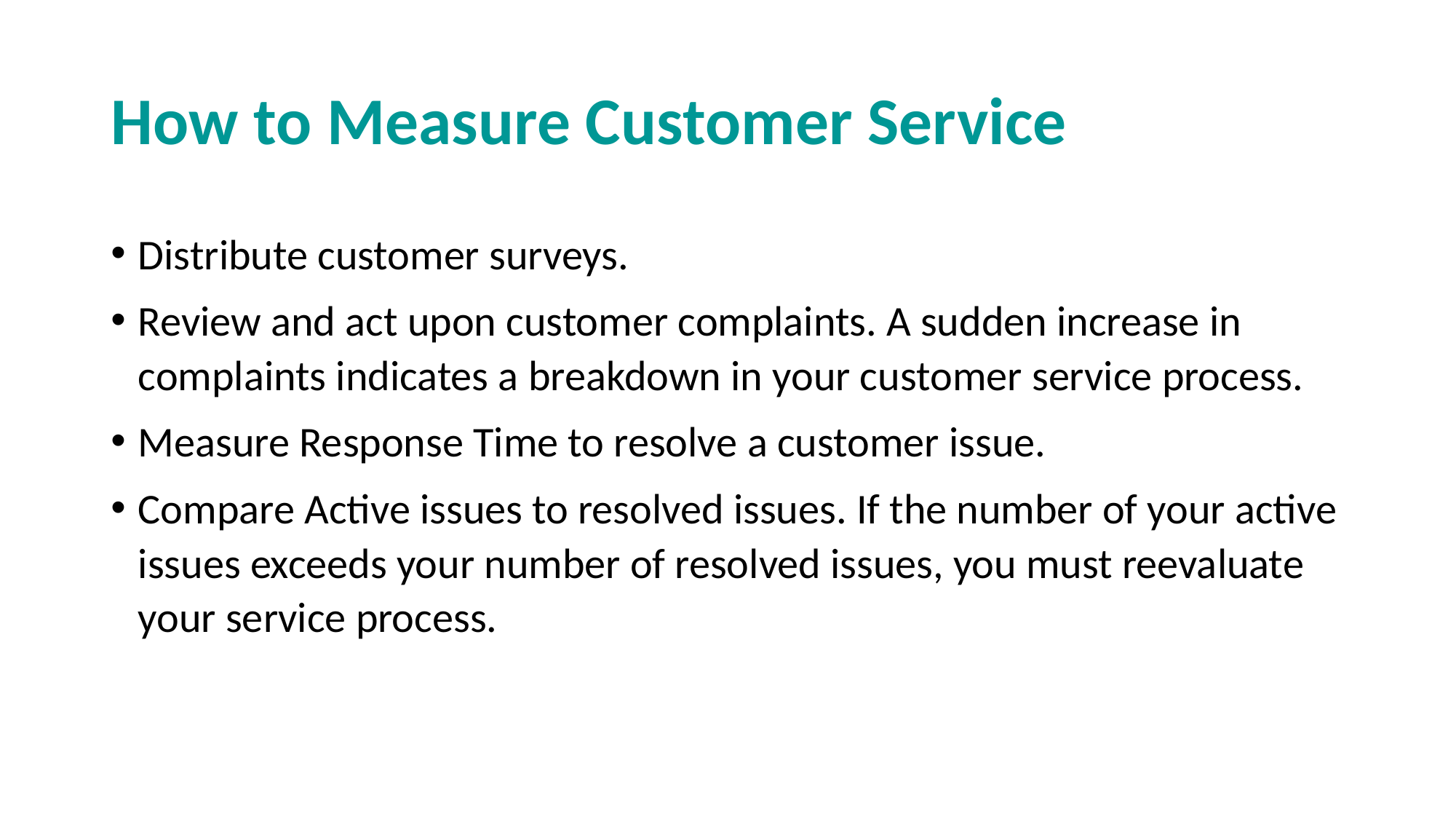

# How to Measure Customer Service
Distribute customer surveys.
Review and act upon customer complaints. A sudden increase in complaints indicates a breakdown in your customer service process.
Measure Response Time to resolve a customer issue.
Compare Active issues to resolved issues. If the number of your active issues exceeds your number of resolved issues, you must reevaluate your service process.